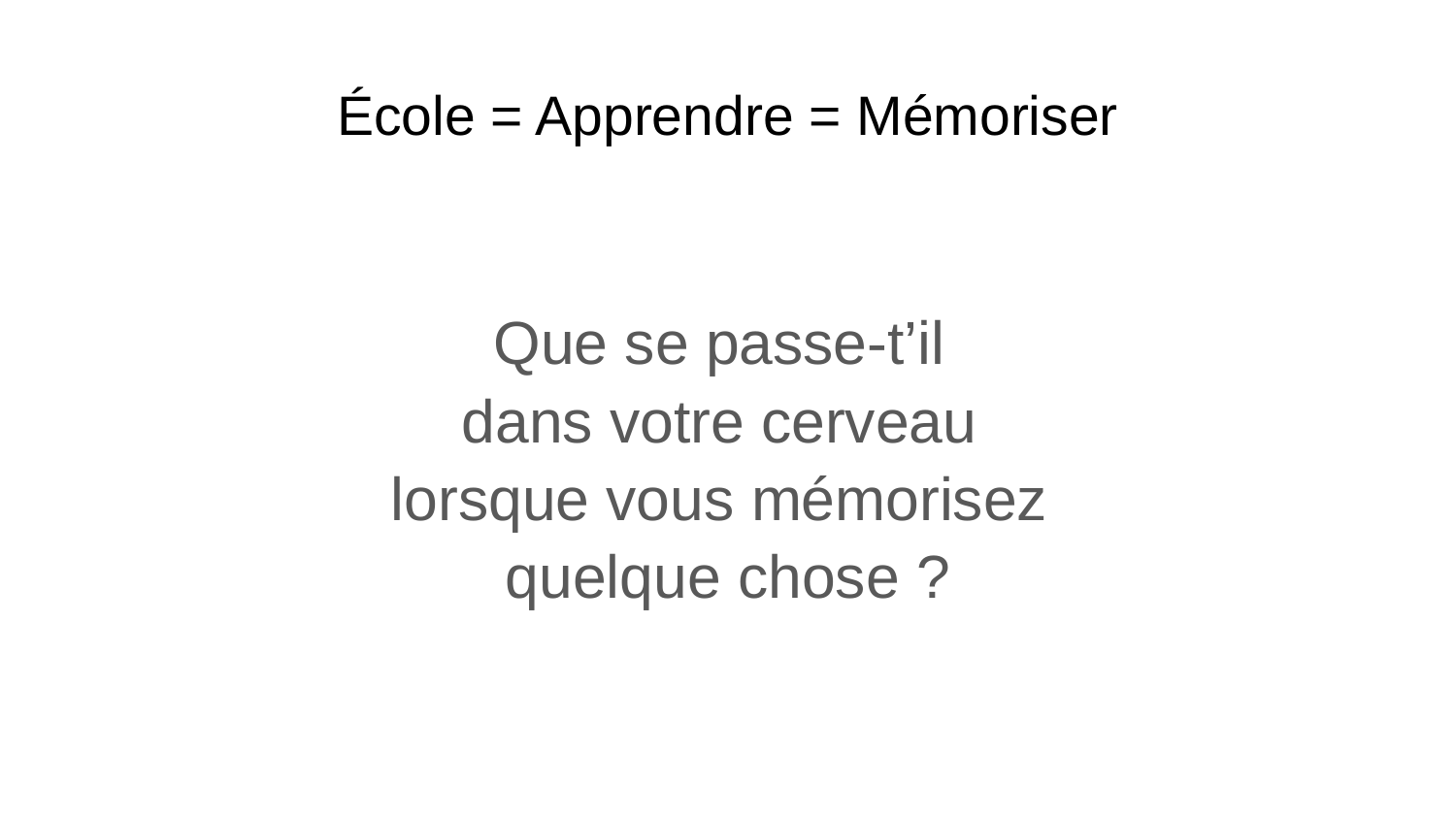

# École = Apprendre = Mémoriser
Que se passe-t’il
dans votre cerveau
lorsque vous mémorisez
quelque chose ?